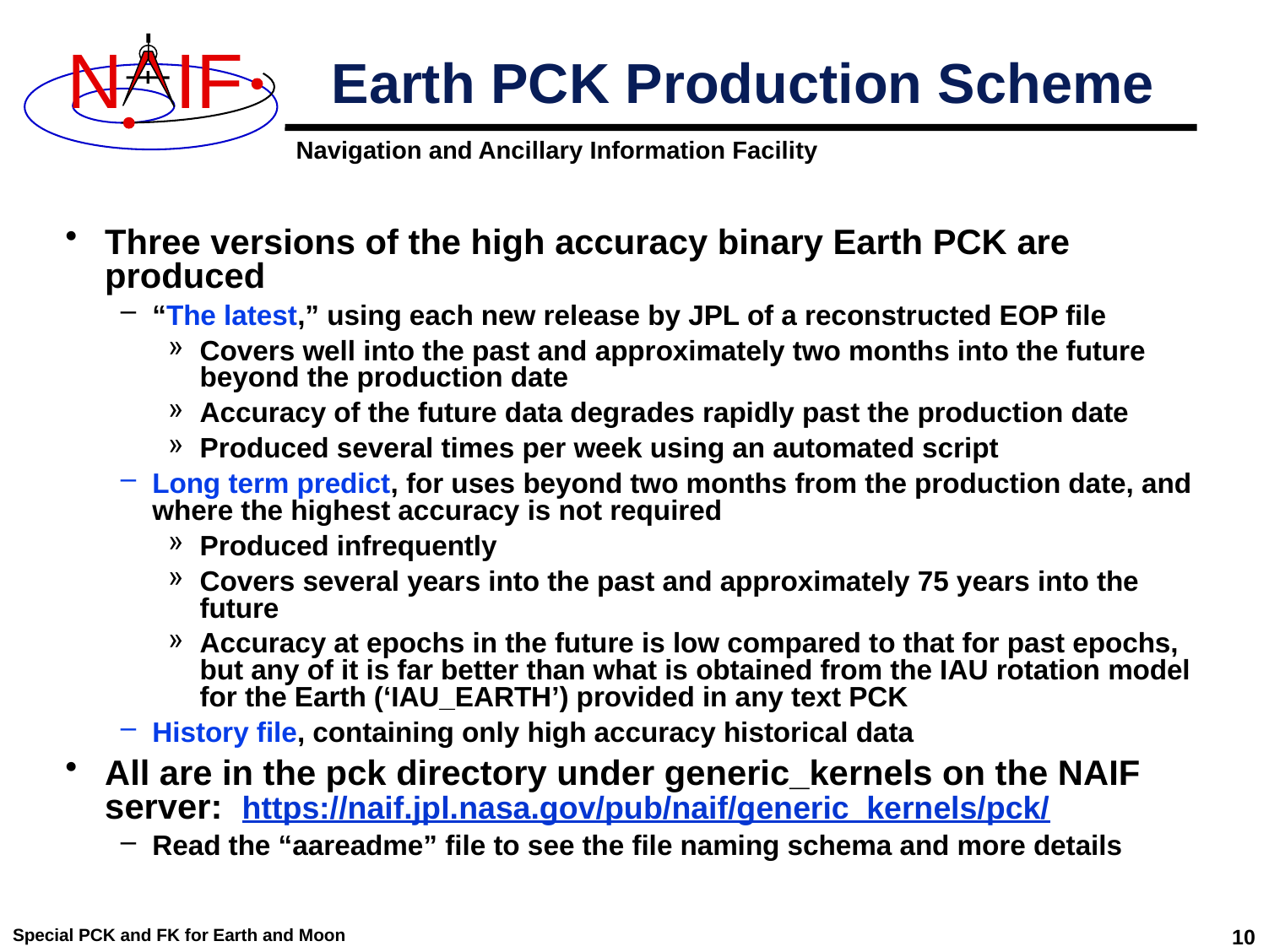

Earth PCK Production Scheme
Three versions of the high accuracy binary Earth PCK are produced
“The latest,” using each new release by JPL of a reconstructed EOP file
Covers well into the past and approximately two months into the future beyond the production date
Accuracy of the future data degrades rapidly past the production date
Produced several times per week using an automated script
Long term predict, for uses beyond two months from the production date, and where the highest accuracy is not required
Produced infrequently
Covers several years into the past and approximately 75 years into the future
Accuracy at epochs in the future is low compared to that for past epochs, but any of it is far better than what is obtained from the IAU rotation model for the Earth (‘IAU_EARTH’) provided in any text PCK
History file, containing only high accuracy historical data
All are in the pck directory under generic_kernels on the NAIF server:  https://naif.jpl.nasa.gov/pub/naif/generic_kernels/pck/
Read the “aareadme” file to see the file naming schema and more details
Special PCK and FK for Earth and Moon
10